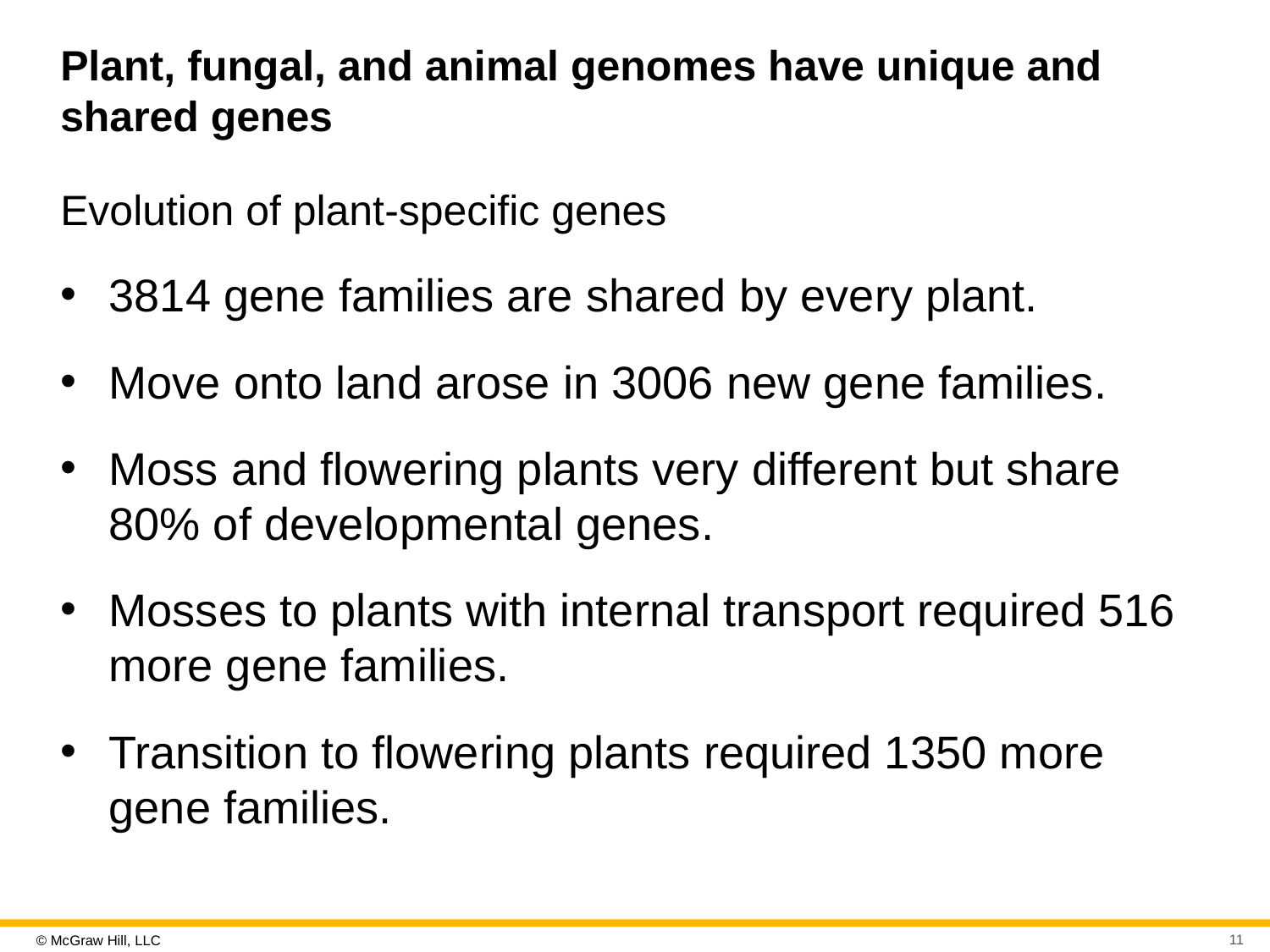

# Plant, fungal, and animal genomes have unique and shared genes
Evolution of plant-specific genes
3814 gene families are shared by every plant.
Move onto land arose in 3006 new gene families.
Moss and flowering plants very different but share 80% of developmental genes.
Mosses to plants with internal transport required 516 more gene families.
Transition to flowering plants required 1350 more gene families.
11